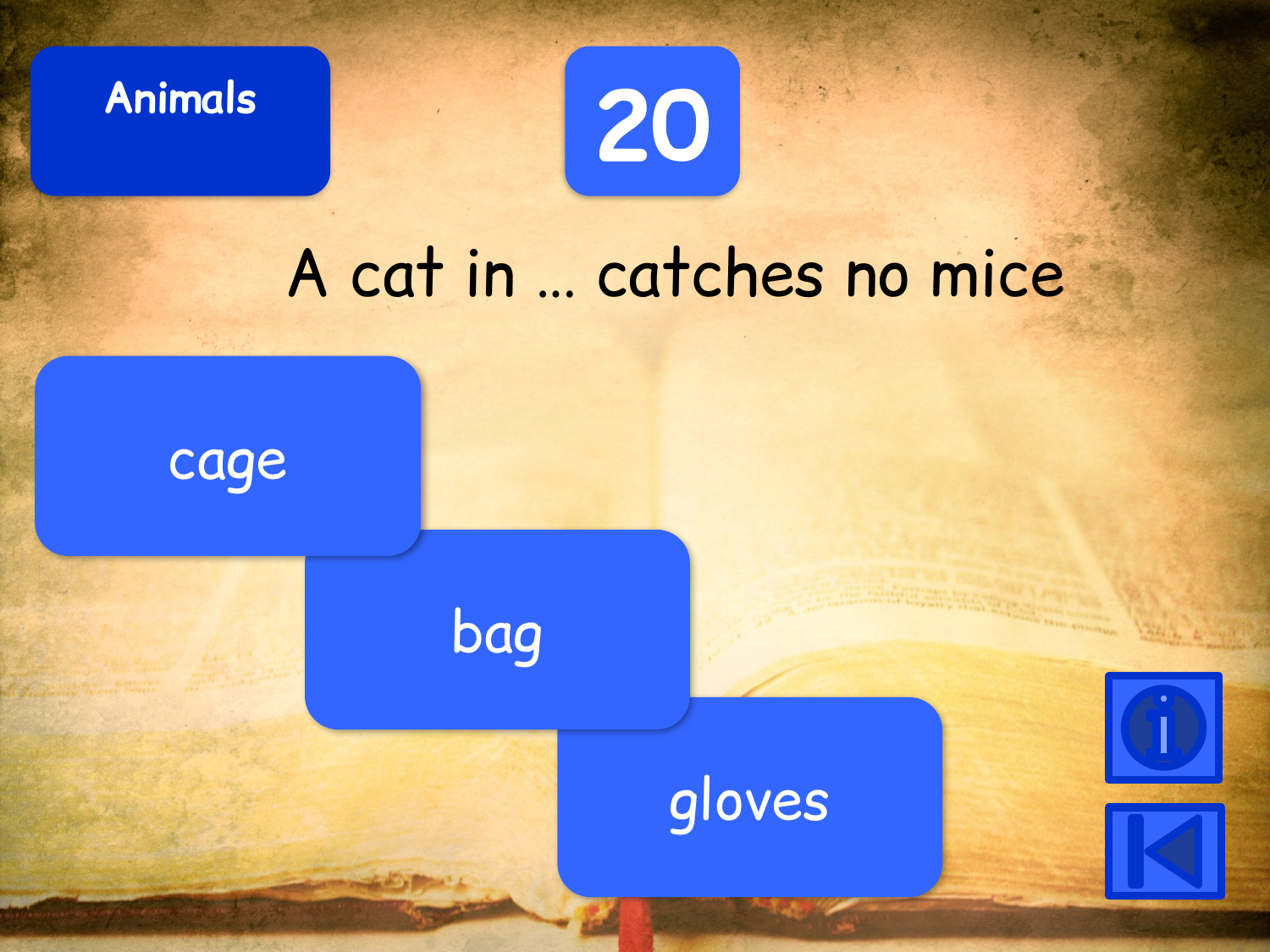

Animals

20
A cat in … catches no mice
cage
bag

gloves